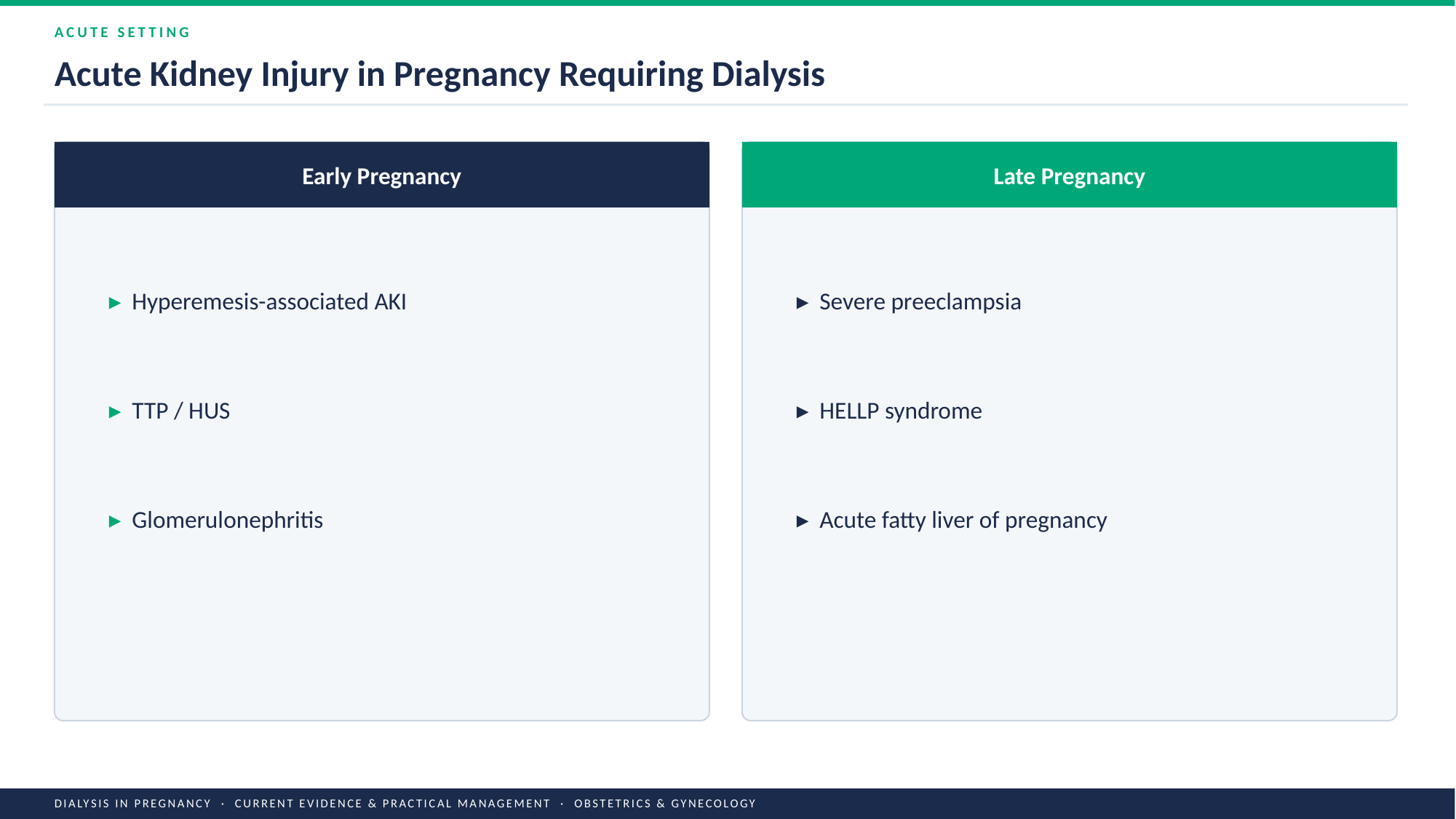

ACUTE SETTING
Acute Kidney Injury in Pregnancy Requiring Dialysis

Early Pregnancy
Late Pregnancy
▸  Hyperemesis-associated AKI
▸  Severe preeclampsia
▸  TTP / HUS
▸  HELLP syndrome
▸  Glomerulonephritis
▸  Acute fatty liver of pregnancy

DIALYSIS IN PREGNANCY  ·  CURRENT EVIDENCE & PRACTICAL MANAGEMENT  ·  OBSTETRICS & GYNECOLOGY